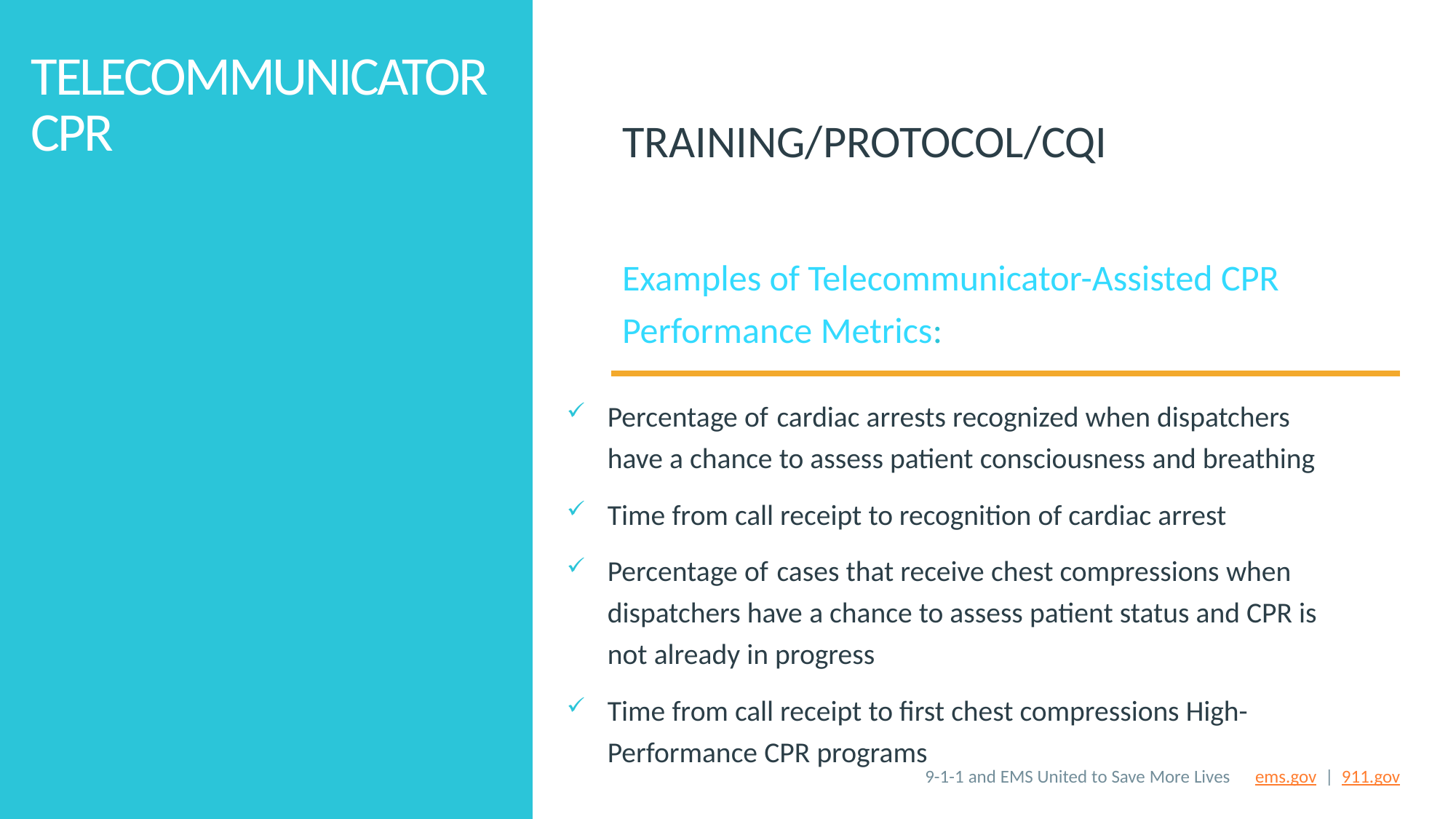

TELECOMMUNICATOR
CPR
TRAINING/PROTOCOL/CQI
Examples of Telecommunicator-Assisted CPR Performance Metrics:
Percentage of cardiac arrests recognized when dispatchers have a chance to assess patient consciousness and breathing
Time from call receipt to recognition of cardiac arrest
Percentage of cases that receive chest compressions when dispatchers have a chance to assess patient status and CPR is not already in progress
Time from call receipt to first chest compressions High-Performance CPR programs